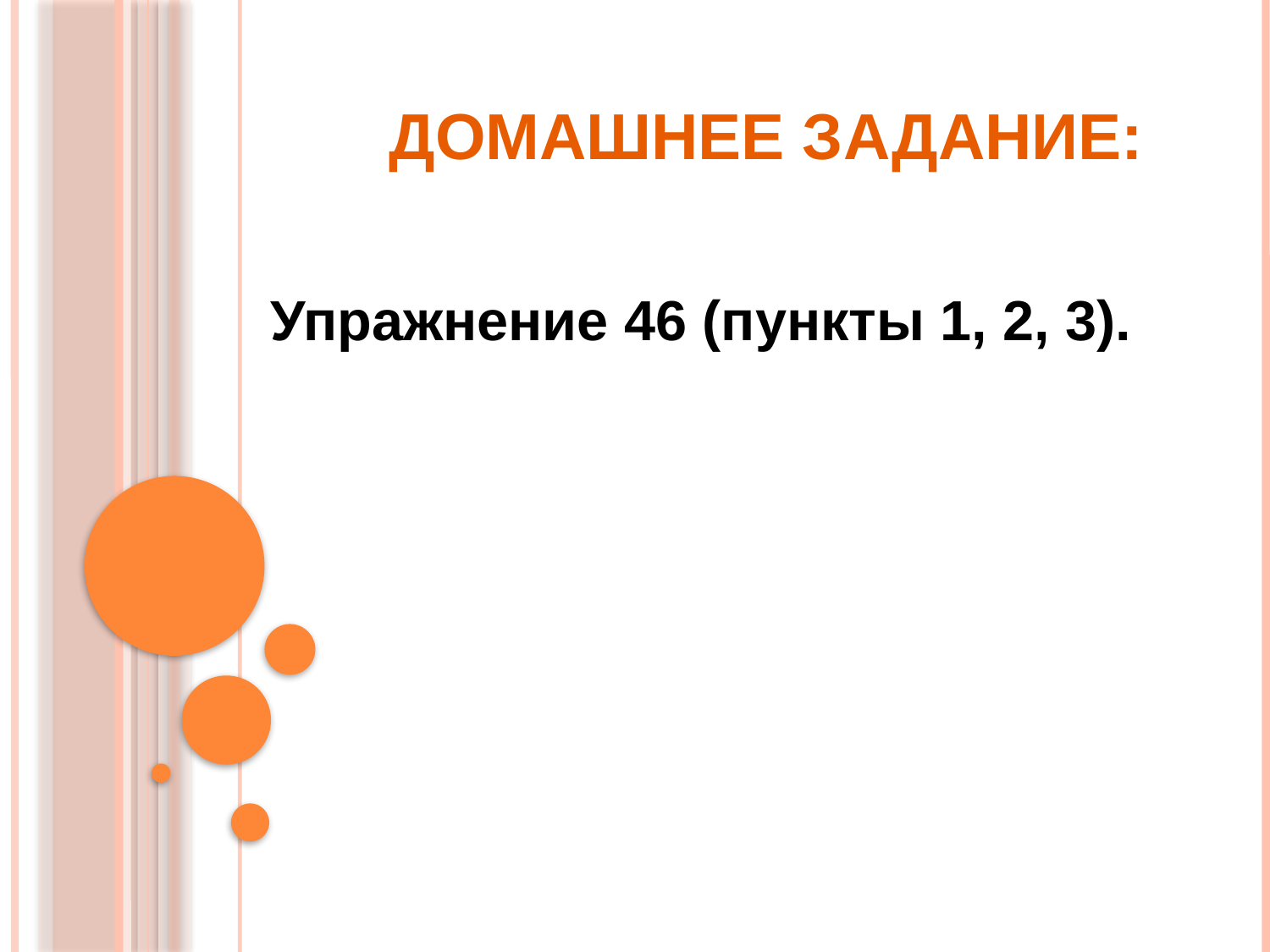

# Домашнее задание:
Упражнение 46 (пункты 1, 2, 3).